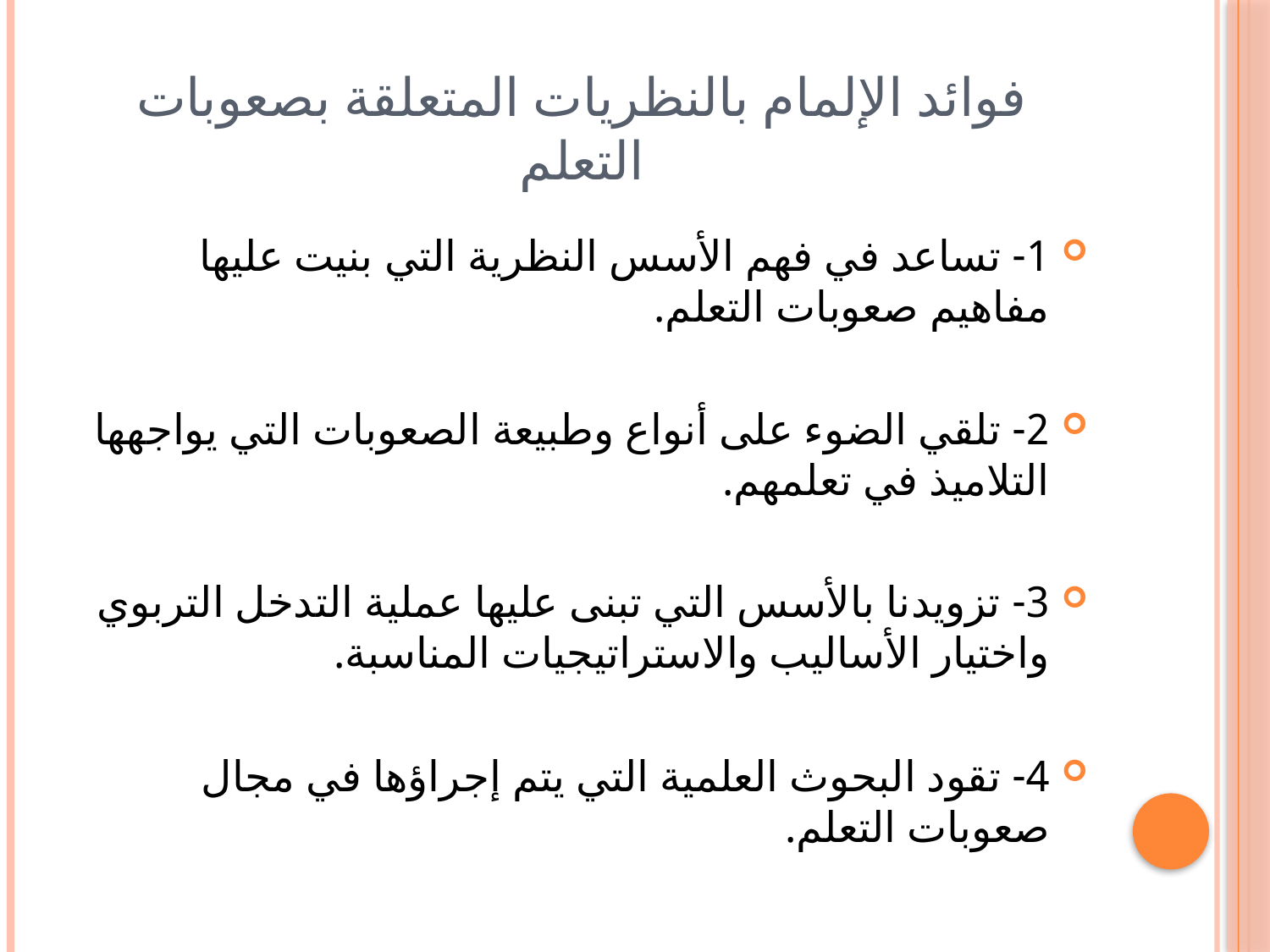

# فوائد الإلمام بالنظريات المتعلقة بصعوبات التعلم
1- تساعد في فهم الأسس النظرية التي بنيت عليها مفاهيم صعوبات التعلم.

2- تلقي الضوء على أنواع وطبيعة الصعوبات التي يواجهها التلاميذ في تعلمهم.

3- تزويدنا بالأسس التي تبنى عليها عملية التدخل التربوي واختيار الأساليب والاستراتيجيات المناسبة.

4- تقود البحوث العلمية التي يتم إجراؤها في مجال صعوبات التعلم.